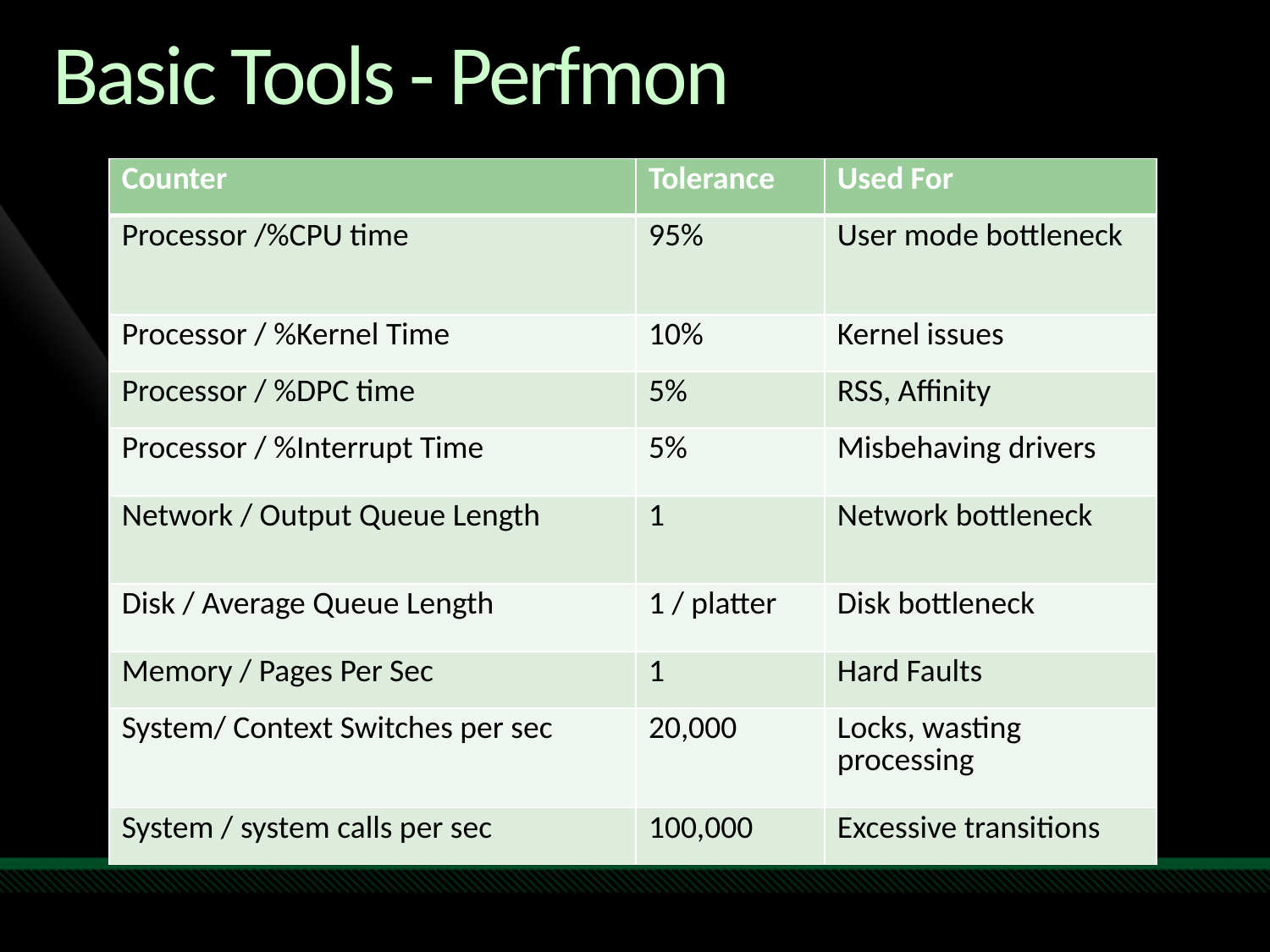

# Basic Tools - Perfmon
| Counter | Tolerance | Used For |
| --- | --- | --- |
| Processor /%CPU time | 95% | User mode bottleneck |
| Processor / %Kernel Time | 10% | Kernel issues |
| Processor / %DPC time | 5% | RSS, Affinity |
| Processor / %Interrupt Time | 5% | Misbehaving drivers |
| Network / Output Queue Length | 1 | Network bottleneck |
| Disk / Average Queue Length | 1 / platter | Disk bottleneck |
| Memory / Pages Per Sec | 1 | Hard Faults |
| System/ Context Switches per sec | 20,000 | Locks, wasting processing |
| System / system calls per sec | 100,000 | Excessive transitions |